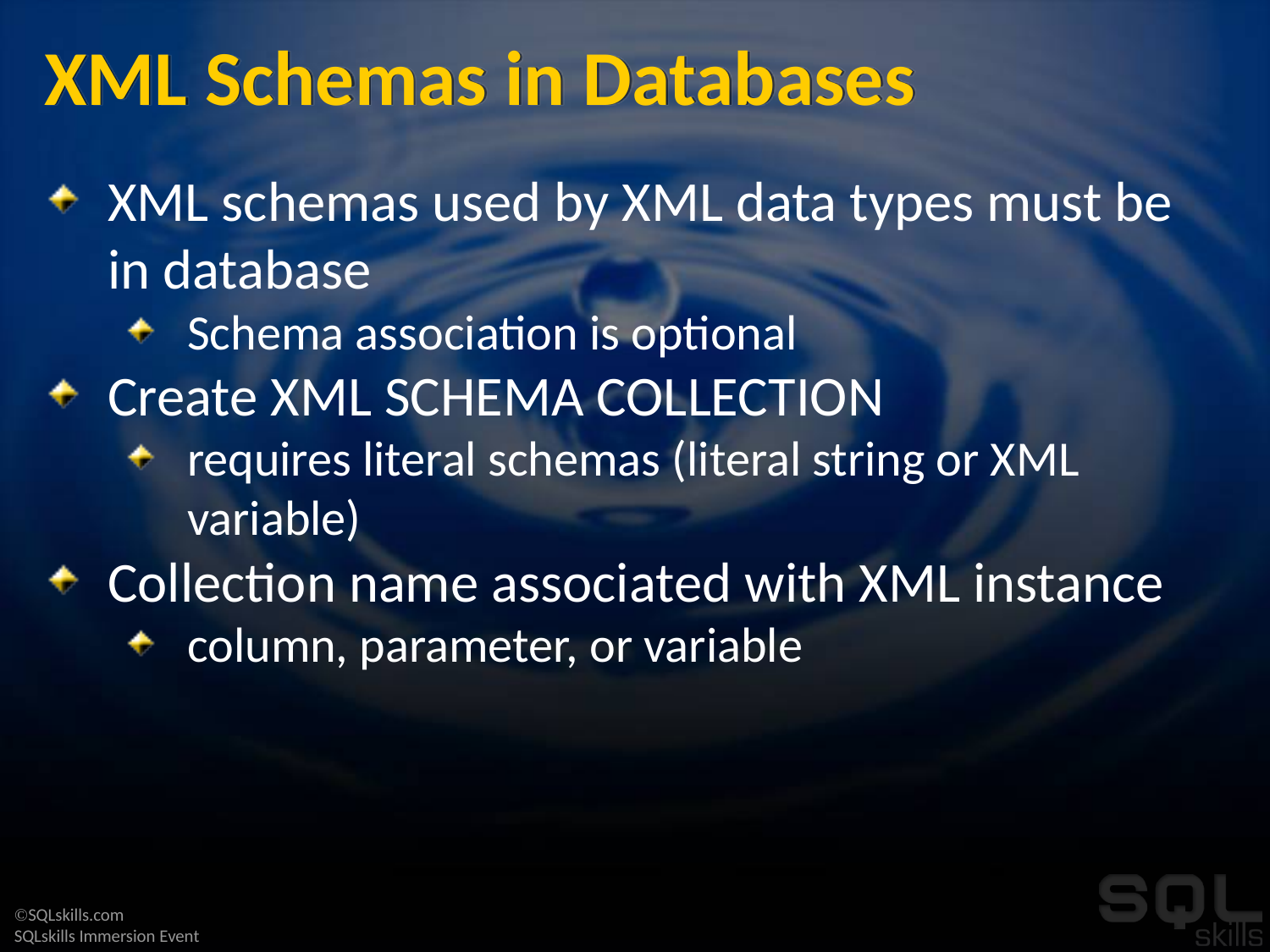

# XML Schemas in Databases
XML schemas used by XML data types must be in database
Schema association is optional
Create XML SCHEMA COLLECTION
requires literal schemas (literal string or XML variable)
Collection name associated with XML instance
column, parameter, or variable